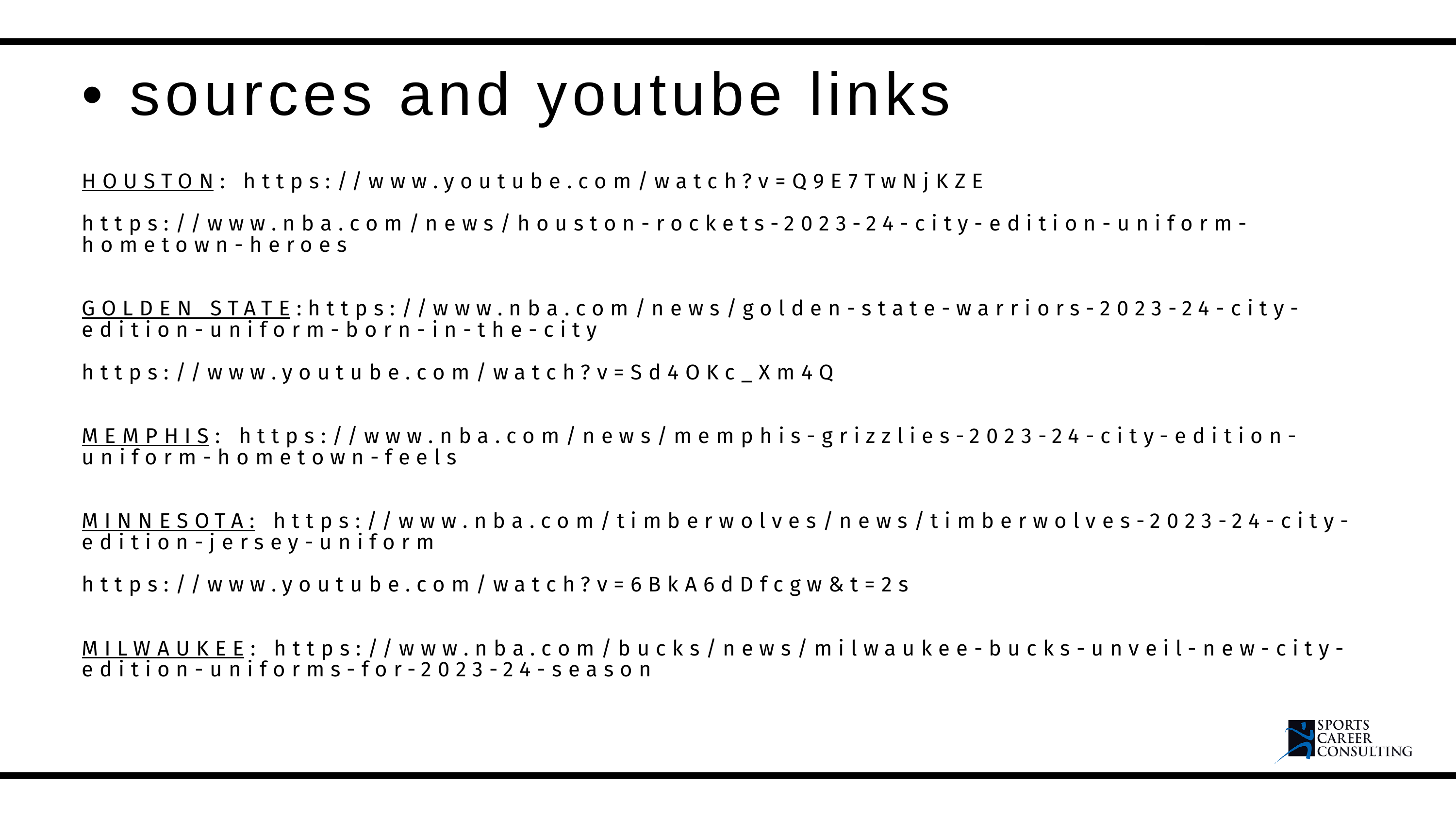

• sources and youtube links

HOUSTON: https://www.youtube.com/watch?v=Q9E7TwNjKZE

https://www.nba.com/news/houston-rockets-2023-24-city-edition-uniform-hometown-heroes

GOLDEN STATE:https://www.nba.com/news/golden-state-warriors-2023-24-city-edition-uniform-born-in-the-city

https://www.youtube.com/watch?v=Sd4OKc_Xm4Q

MEMPHIS: https://www.nba.com/news/memphis-grizzlies-2023-24-city-edition-uniform-hometown-feels

MINNESOTA: https://www.nba.com/timberwolves/news/timberwolves-2023-24-city-edition-jersey-uniform

https://www.youtube.com/watch?v=6BkA6dDfcgw&t=2s

MILWAUKEE: https://www.nba.com/bucks/news/milwaukee-bucks-unveil-new-city-edition-uniforms-for-2023-24-season